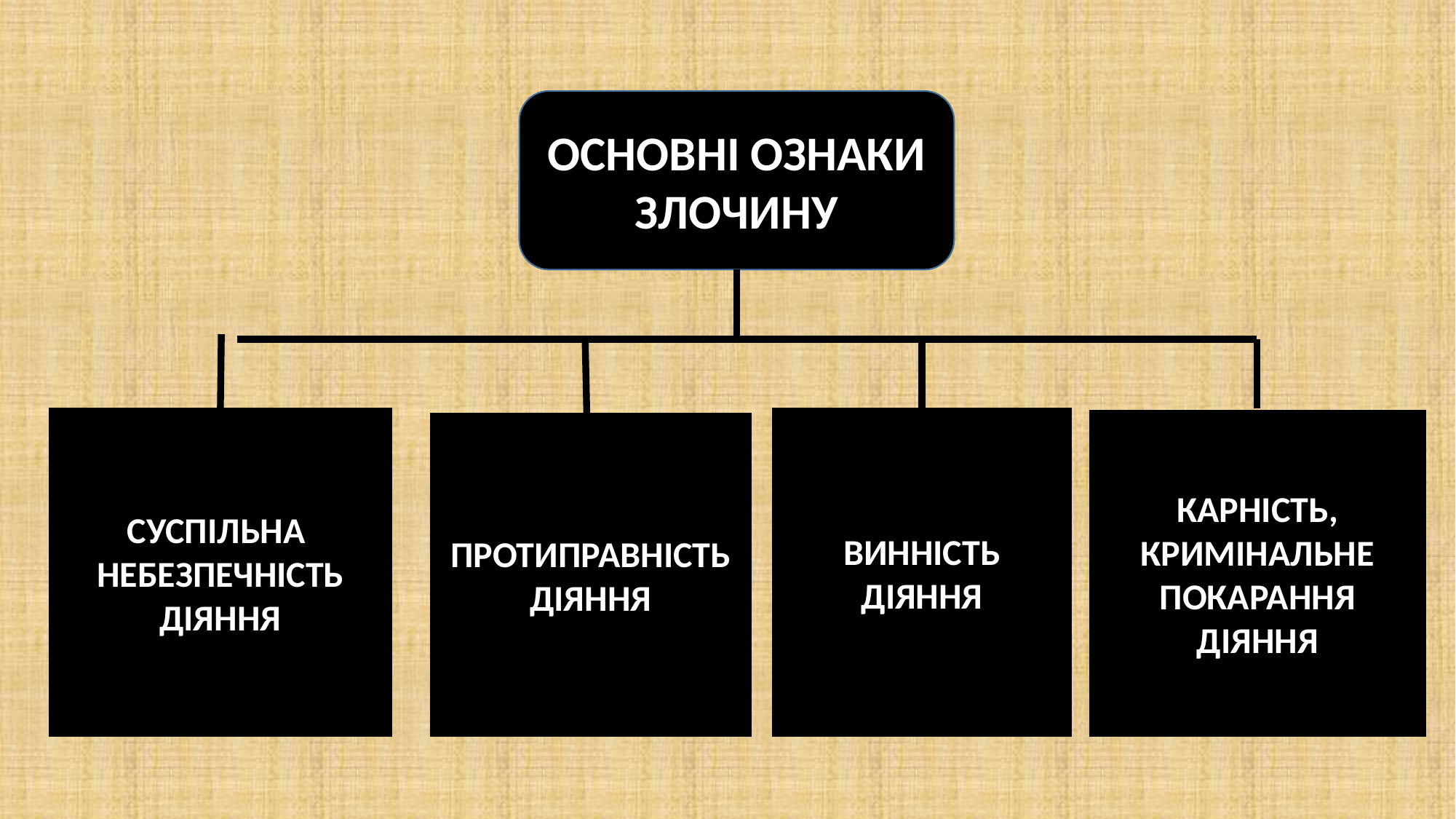

ОСНОВНІ ОЗНАКИ
ЗЛОЧИНУ

ВИННІСТЬ
ДІЯННЯ
СУСПІЛЬНА
НЕБЕЗПЕЧНІСТЬ
ДІЯННЯ
КАРНІСТЬ,
КРИМІНАЛЬНЕ ПОКАРАННЯ
ДІЯННЯ
ПРОТИПРАВНІСТЬ
ДІЯННЯ